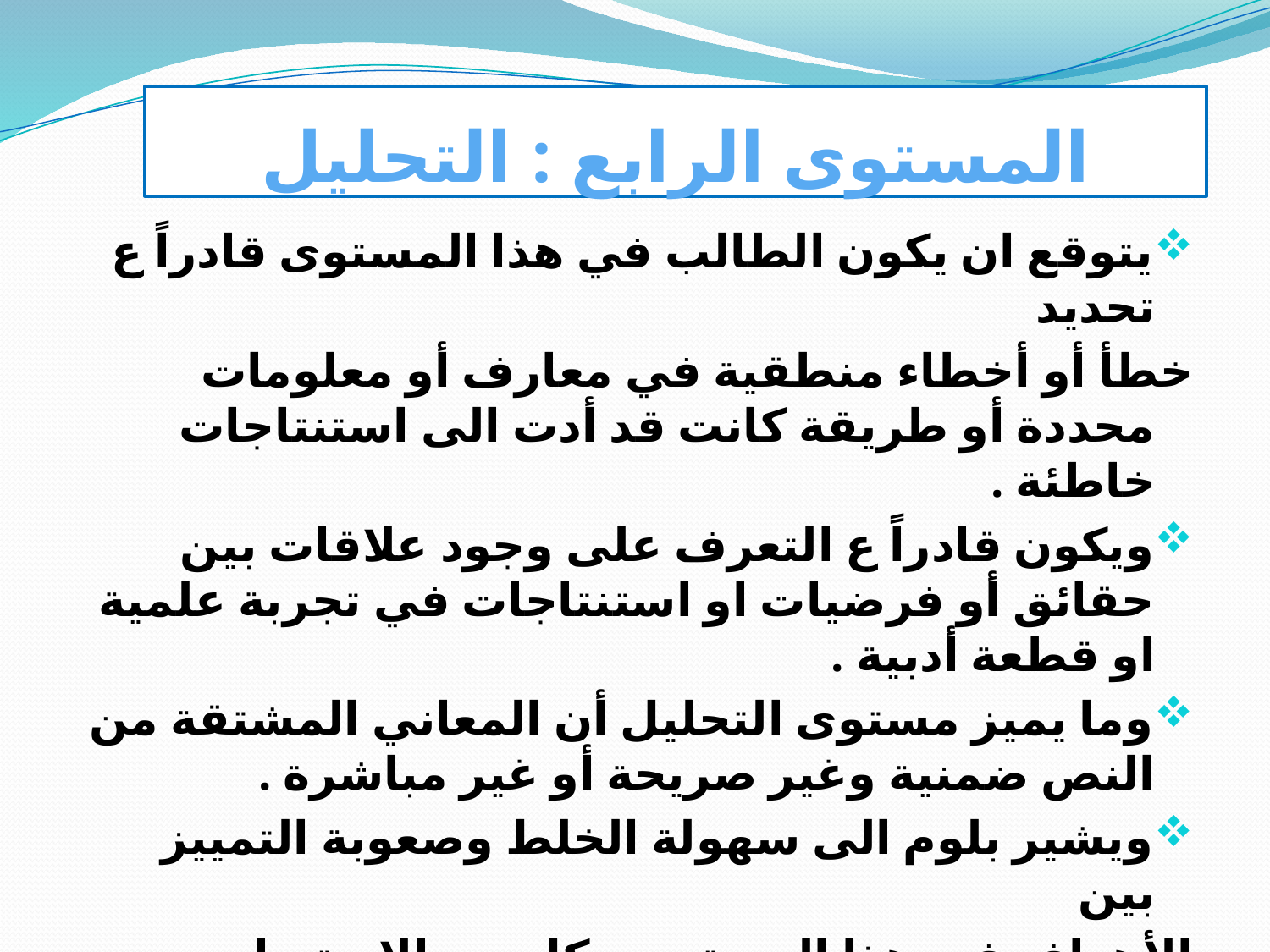

# المستوى الرابع : التحليل
يتوقع ان يكون الطالب في هذا المستوى قادراً ع تحديد
خطأ أو أخطاء منطقية في معارف أو معلومات محددة أو طريقة كانت قد أدت الى استنتاجات خاطئة .
ويكون قادراً ع التعرف على وجود علاقات بين حقائق أو فرضيات او استنتاجات في تجربة علمية او قطعة أدبية .
وما يميز مستوى التحليل أن المعاني المشتقة من النص ضمنية وغير صريحة أو غير مباشرة .
ويشير بلوم الى سهولة الخلط وصعوبة التمييز بين
الأهداف في هذا المستوى وكل من الاستيعاب و التقويم .